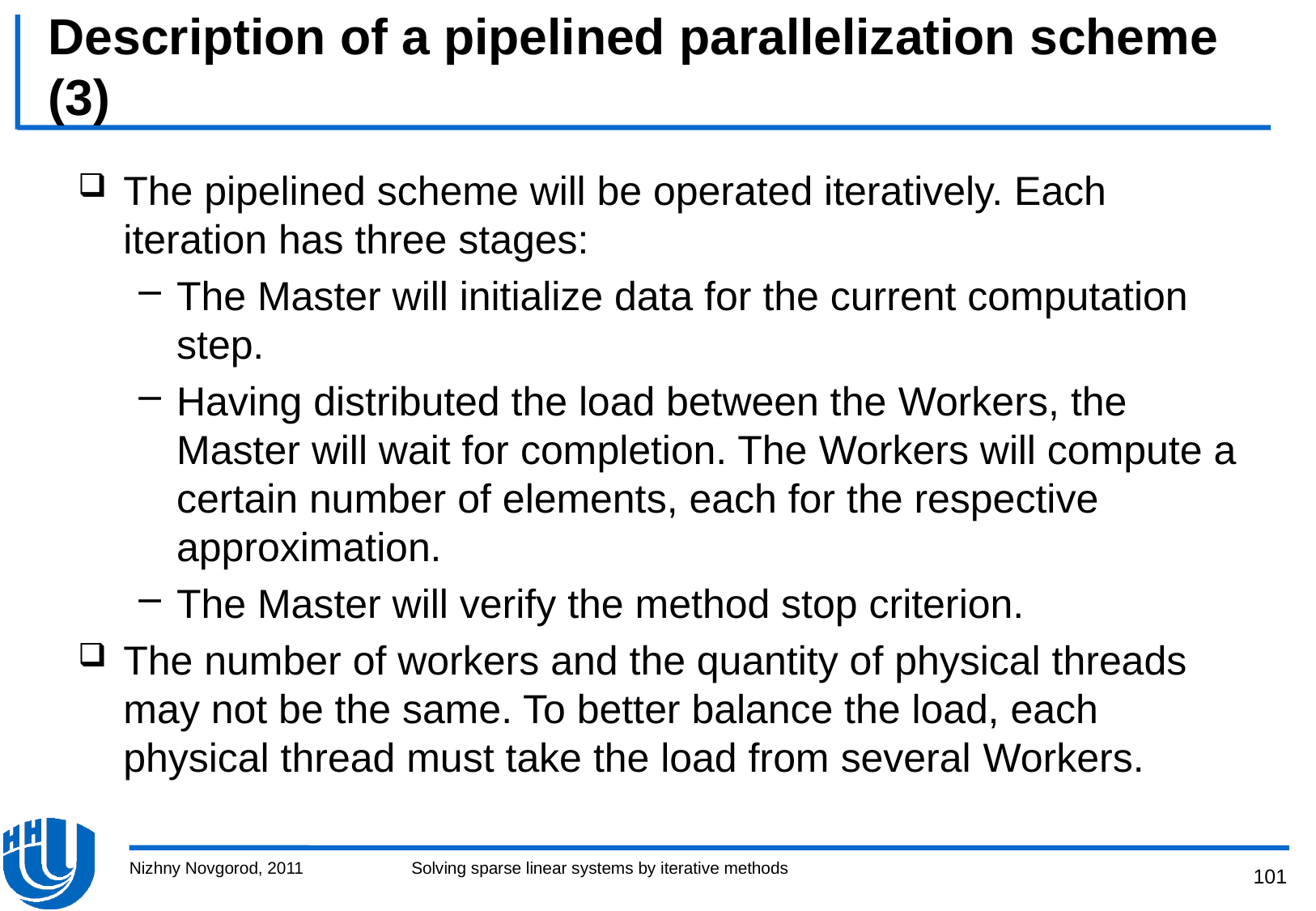

# Description of a pipelined parallelization scheme (3)
The pipelined scheme will be operated iteratively. Each iteration has three stages:
The Master will initialize data for the current computation step.
Having distributed the load between the Workers, the Master will wait for completion. The Workers will compute a certain number of elements, each for the respective approximation.
The Master will verify the method stop criterion.
The number of workers and the quantity of physical threads may not be the same. To better balance the load, each physical thread must take the load from several Workers.

Nizhny Novgorod, 2011
Solving sparse linear systems by iterative methods